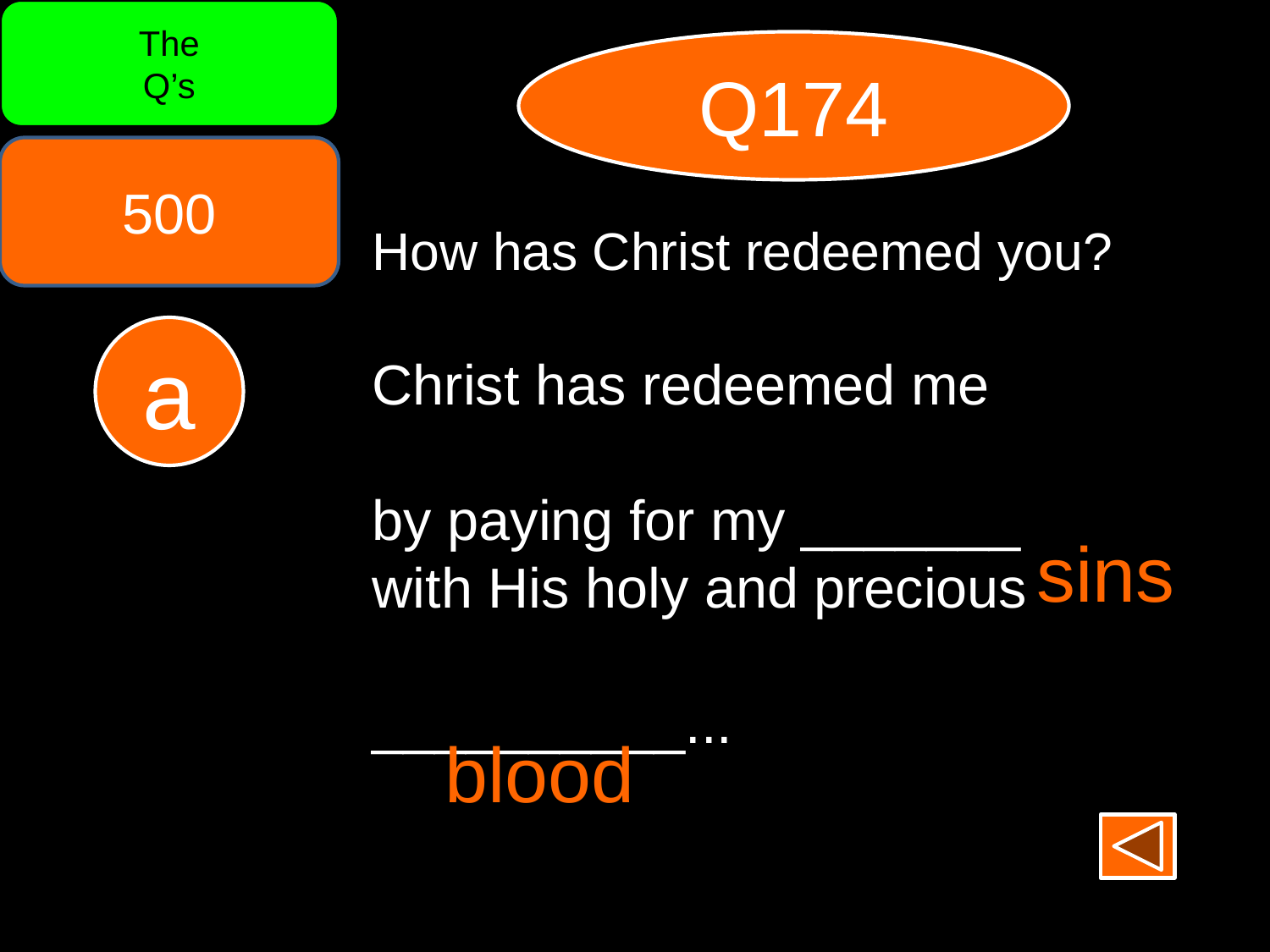

The
Q’s
Q174
500
How has Christ redeemed you?

Christ has redeemed me

by paying for my _______
with His holy and precious

__________...
a
sins
blood